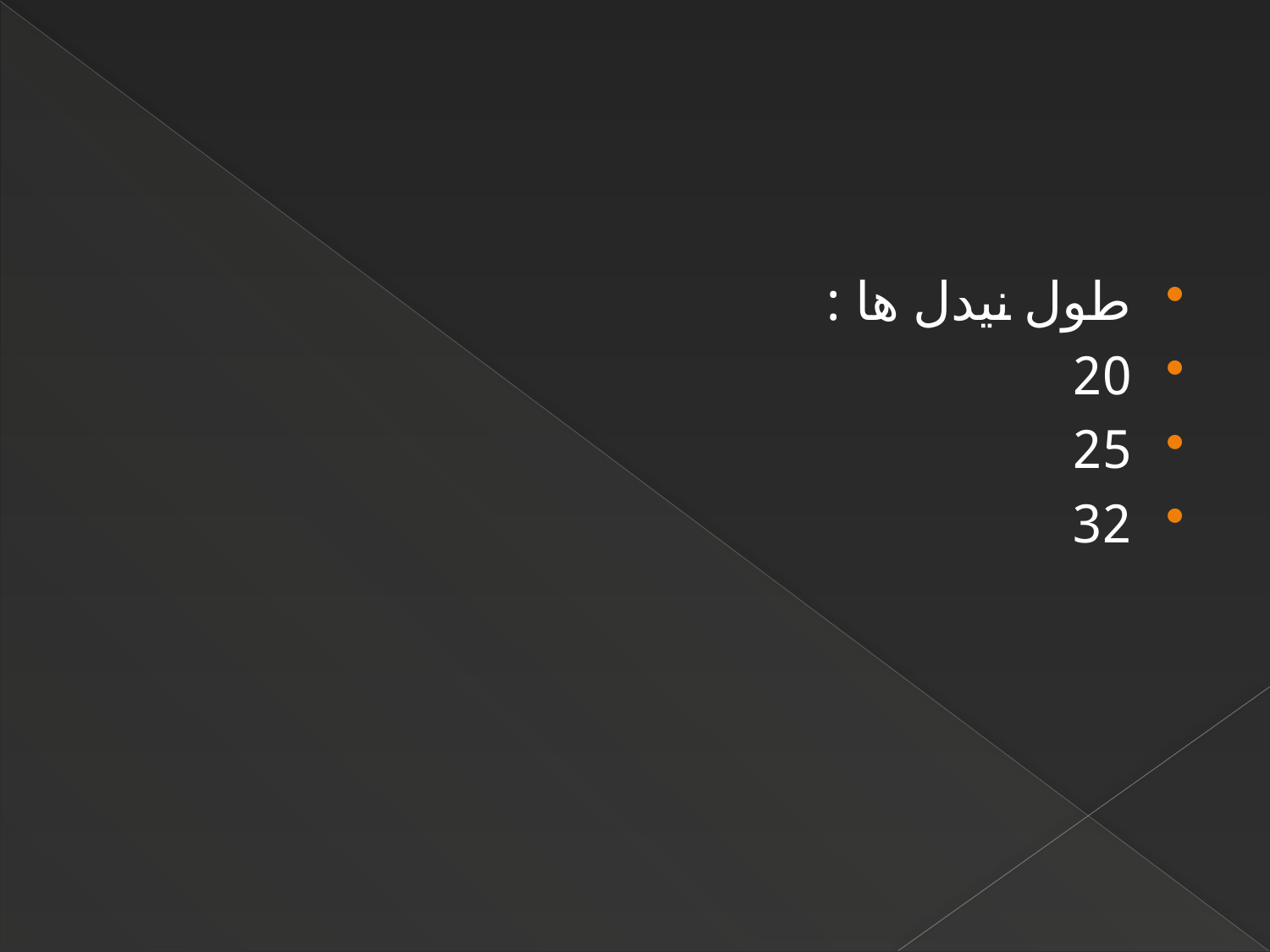

#
طول نیدل ها :
20
25
32